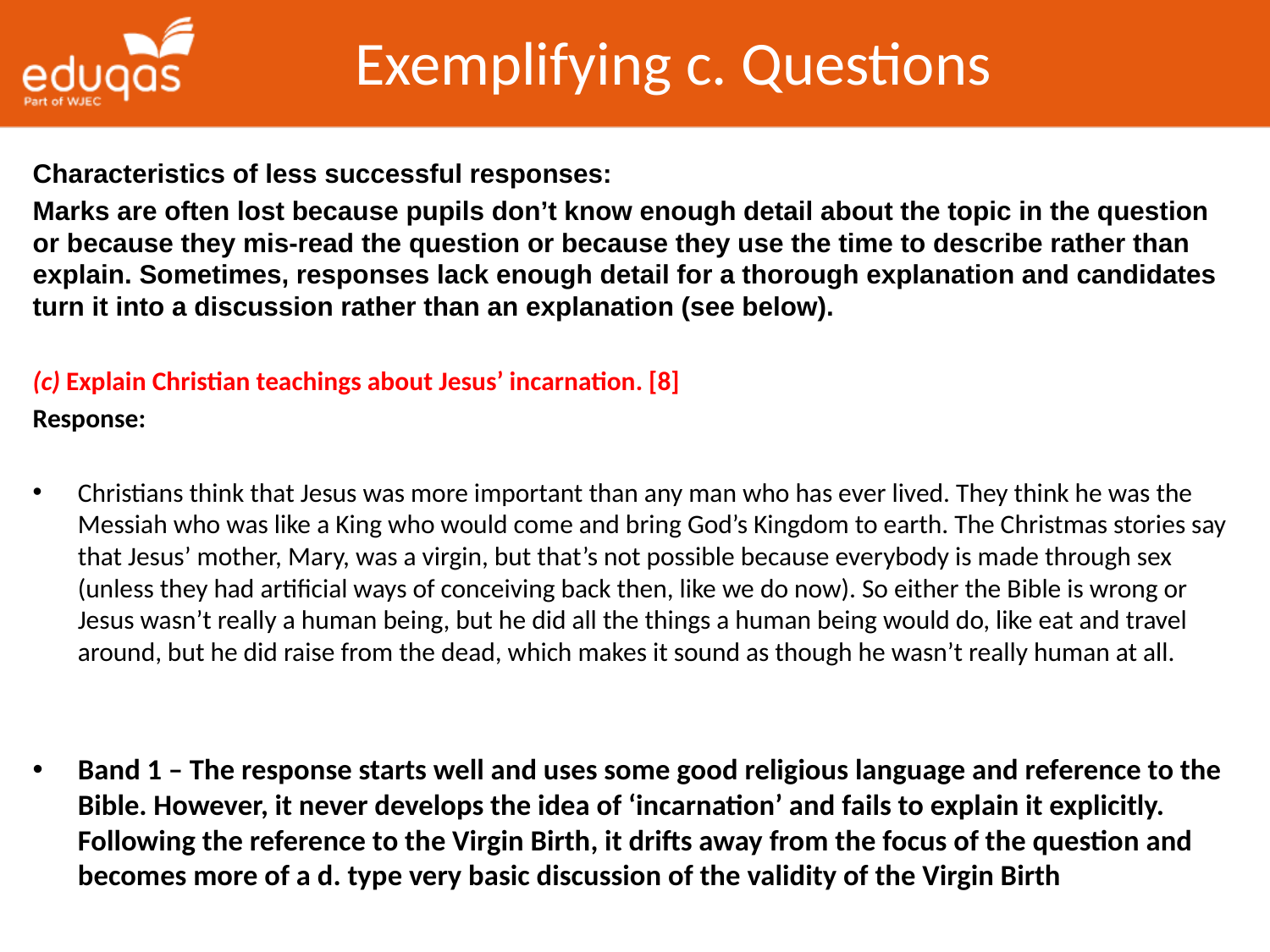

# Exemplifying c. Questions
Characteristics of less successful responses:
Marks are often lost because pupils don’t know enough detail about the topic in the question or because they mis-read the question or because they use the time to describe rather than explain. Sometimes, responses lack enough detail for a thorough explanation and candidates turn it into a discussion rather than an explanation (see below).

(c) Explain Christian teachings about Jesus’ incarnation. [8]
Response:

Christians think that Jesus was more important than any man who has ever lived. They think he was the Messiah who was like a King who would come and bring God’s Kingdom to earth. The Christmas stories say that Jesus’ mother, Mary, was a virgin, but that’s not possible because everybody is made through sex (unless they had artificial ways of conceiving back then, like we do now). So either the Bible is wrong or Jesus wasn’t really a human being, but he did all the things a human being would do, like eat and travel around, but he did raise from the dead, which makes it sound as though he wasn’t really human at all.

Band 1 – The response starts well and uses some good religious language and reference to the Bible. However, it never develops the idea of ‘incarnation’ and fails to explain it explicitly.  Following the reference to the Virgin Birth, it drifts away from the focus of the question and becomes more of a d. type very basic discussion of the validity of the Virgin Birth